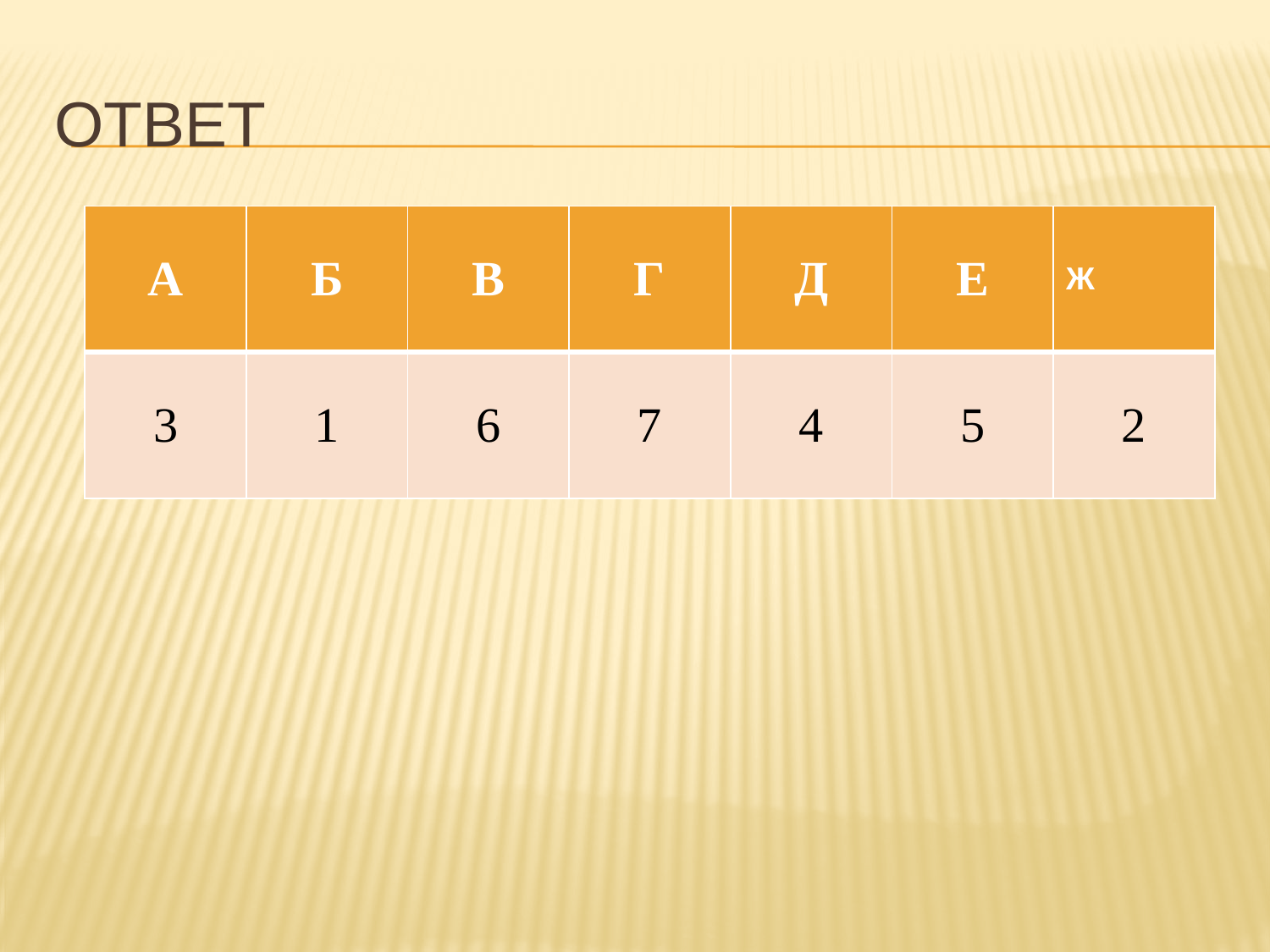

# Ответ
| А | Б | В | Г | Д | Е | Ж |
| --- | --- | --- | --- | --- | --- | --- |
| 3 | 1 | 6 | 7 | 4 | 5 | 2 |